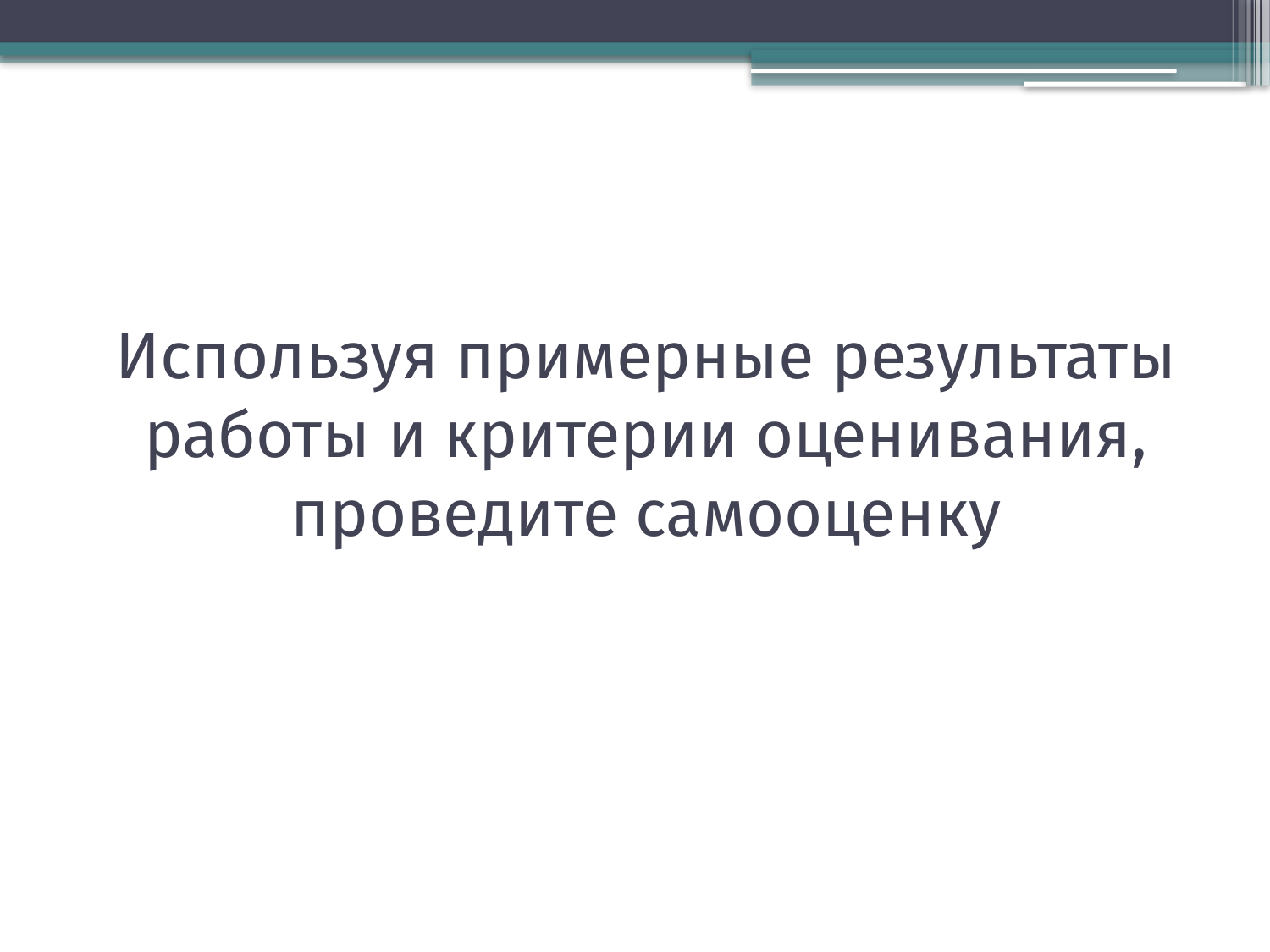

# Используя примерные результаты работы и критерии оценивания, проведите самооценку